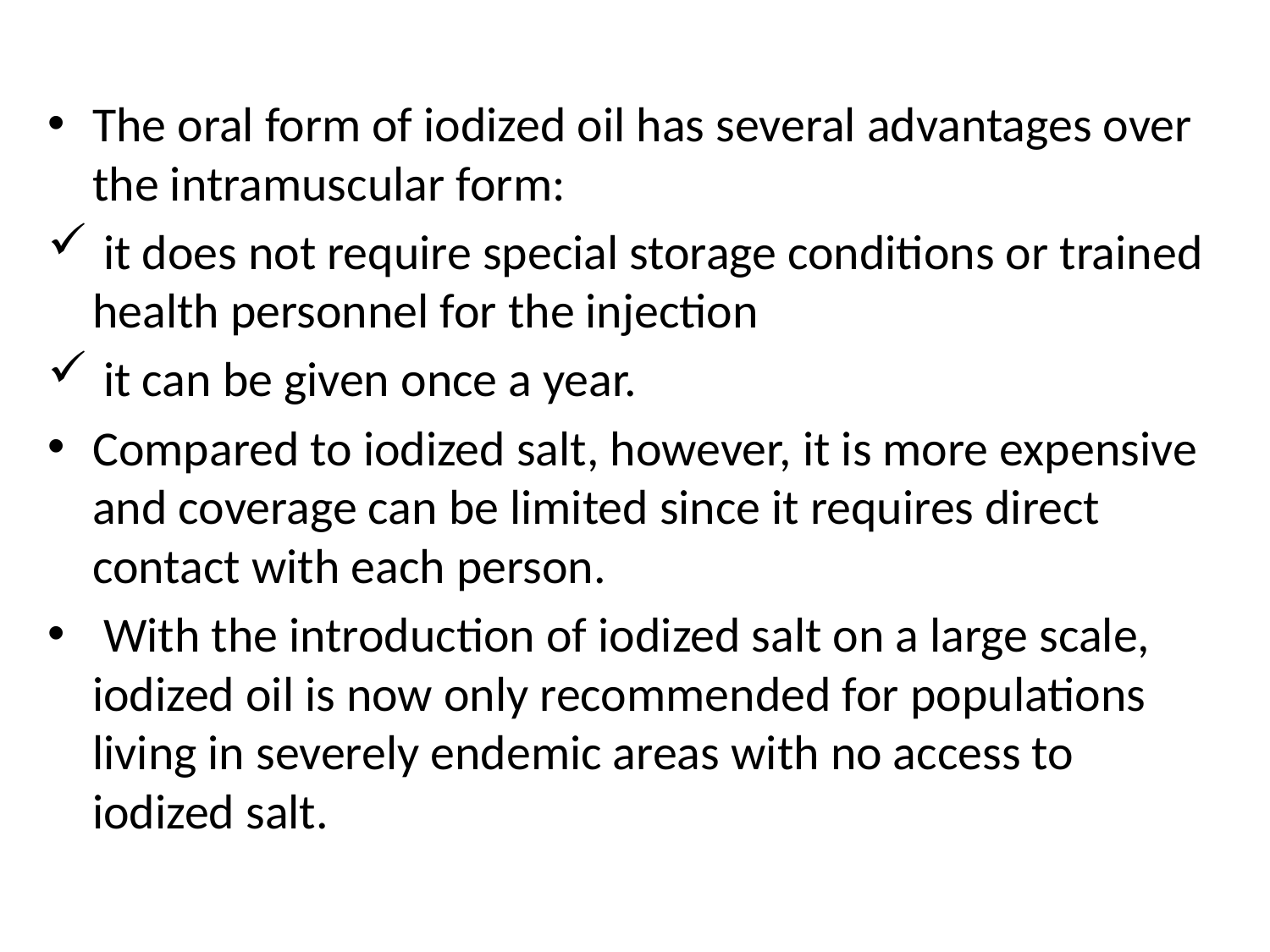

The oral form of iodized oil has several advantages over the intramuscular form:
 it does not require special storage conditions or trained health personnel for the injection
 it can be given once a year.
Compared to iodized salt, however, it is more expensive and coverage can be limited since it requires direct contact with each person.
 With the introduction of iodized salt on a large scale, iodized oil is now only recommended for populations living in severely endemic areas with no access to iodized salt.